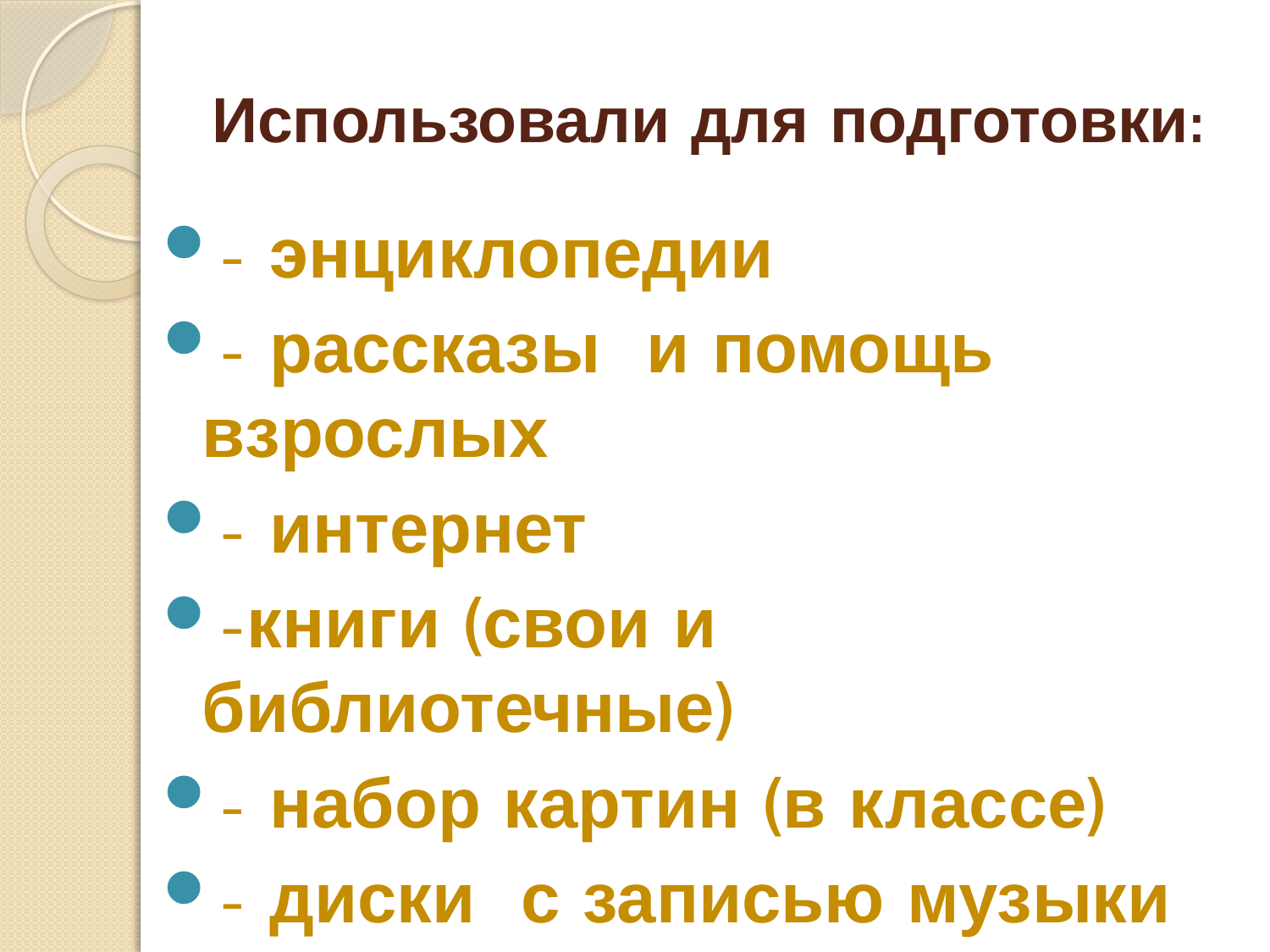

# Использовали для подготовки:
- энциклопедии
- рассказы  и помощь  взрослых
- интернет
-книги (свои и библиотечные)
- набор картин (в классе)
- диски  с записью музыки